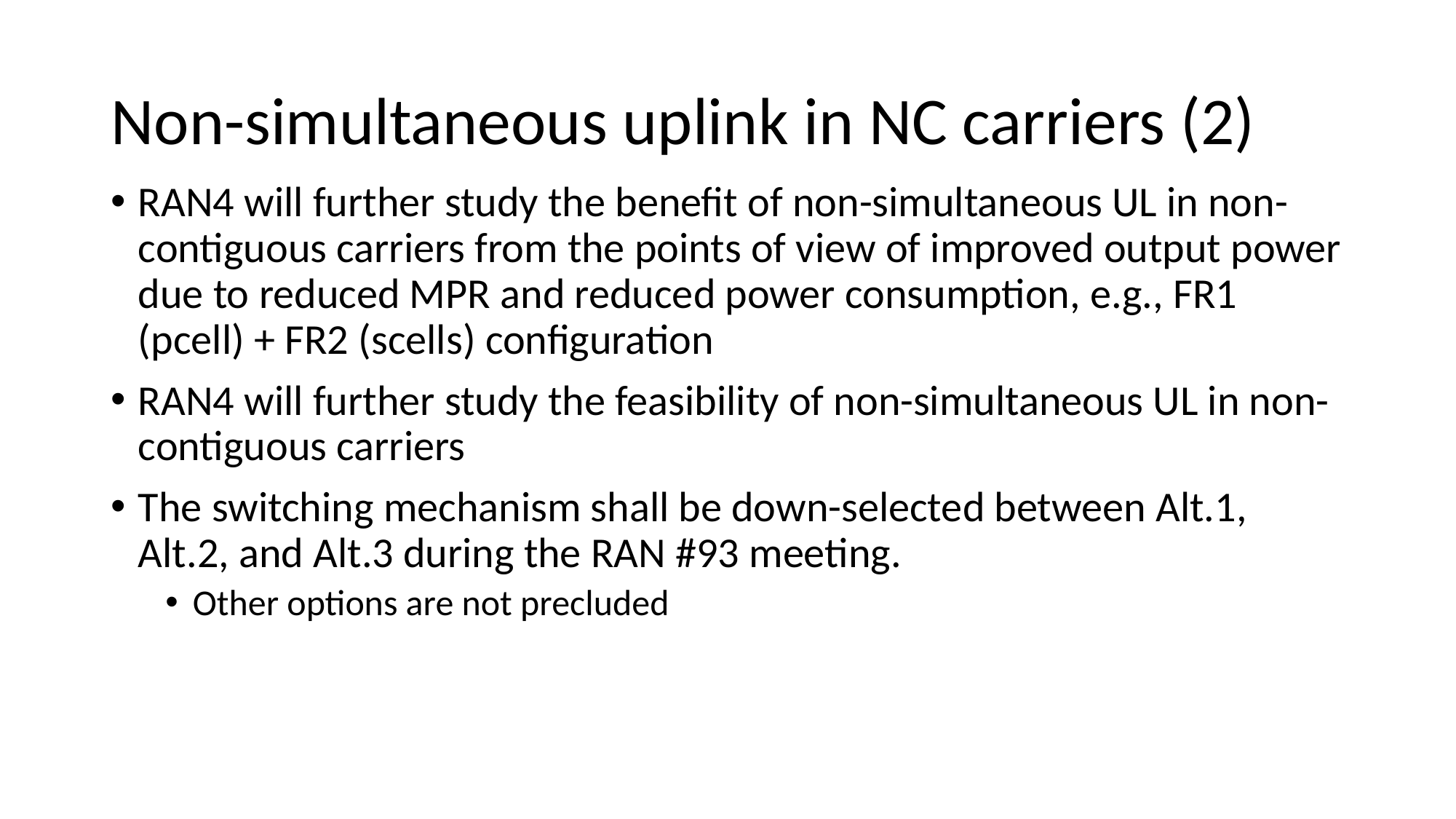

# Non-simultaneous uplink in NC carriers (2)
RAN4 will further study the benefit of non-simultaneous UL in non-contiguous carriers from the points of view of improved output power due to reduced MPR and reduced power consumption, e.g., FR1 (pcell) + FR2 (scells) configuration
RAN4 will further study the feasibility of non-simultaneous UL in non-contiguous carriers
The switching mechanism shall be down-selected between Alt.1, Alt.2, and Alt.3 during the RAN #93 meeting.
Other options are not precluded